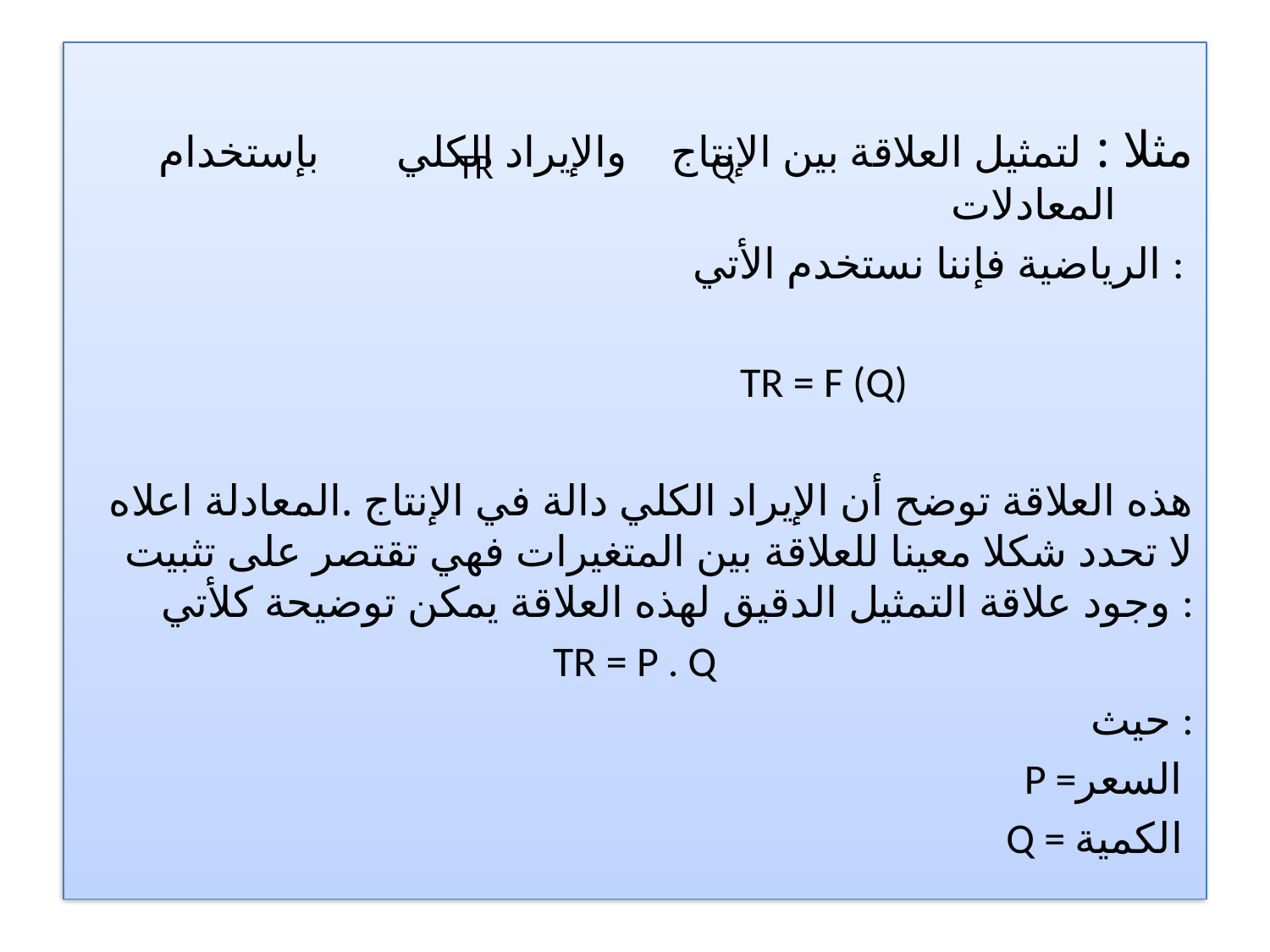

مثلا : لتمثيل العلاقة بين الإنتاج    والإيراد الكلي       بإستخدام المعادلات
الرياضية فإننا نستخدم الأتي :

                   TR = F (Q)

هذه العلاقة توضح أن الإيراد الكلي دالة في الإنتاج .المعادلة اعلاه لا تحدد شكلا معينا للعلاقة بين المتغيرات فهي تقتصر على تثبيت وجود علاقة التمثيل الدقيق لهذه العلاقة يمكن توضيحة كلأتي :
TR = P . Q
حيث :
P =السعر
Q = الكمية
TR
Q